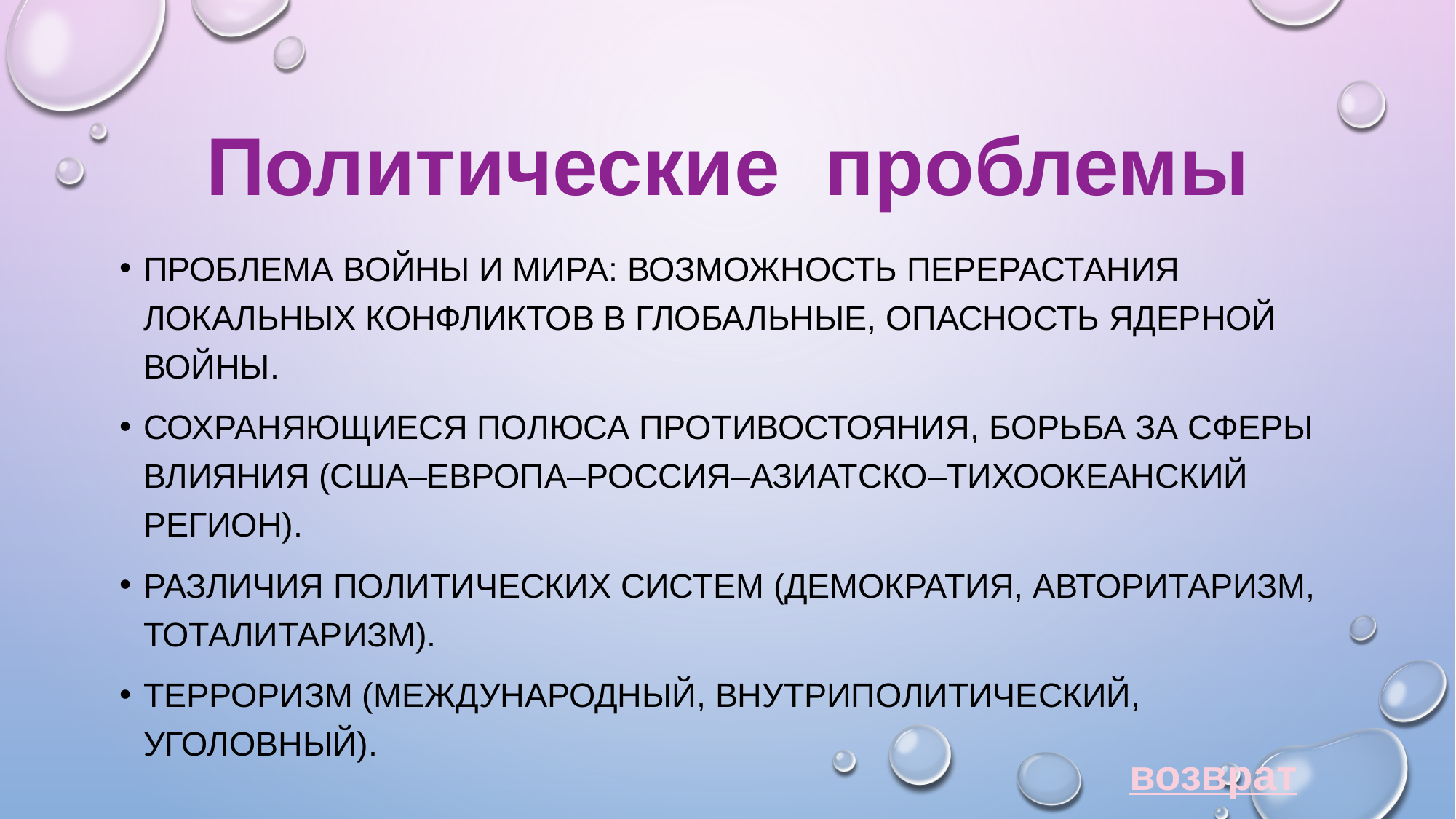

# Политические  проблемы
Проблема войны и мира: возможность перерастания локальных конфликтов в глобальные, опасность ядерной войны.
Сохраняющиеся полюса противостояния, ​борьба за сферы влияния (США–Европа–Россия–Азиатско–Тихоокеанский регион).
Различия политических систем (демократия, авторитаризм, тоталитаризм).
Терроризм (международный, внутриполитический, уголовный).

возврат